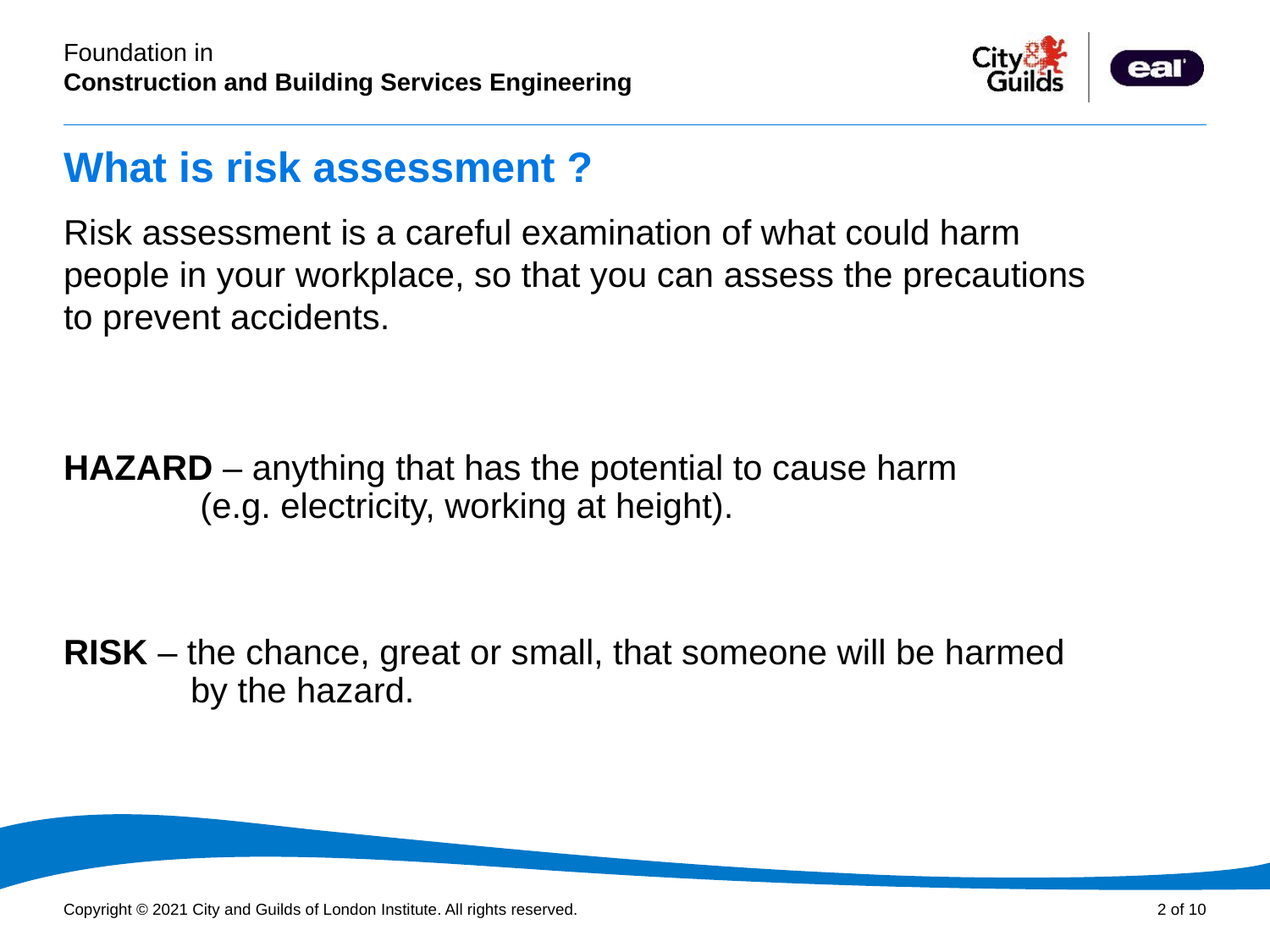

# What is risk assessment ?
Risk assessment is a careful examination of what could harm people in your workplace, so that you can assess the precautions to prevent accidents.

HAZARD – anything that has the potential to cause harm		 (e.g. electricity, working at height).

RISK – the chance, great or small, that someone will be harmed 		by the hazard.